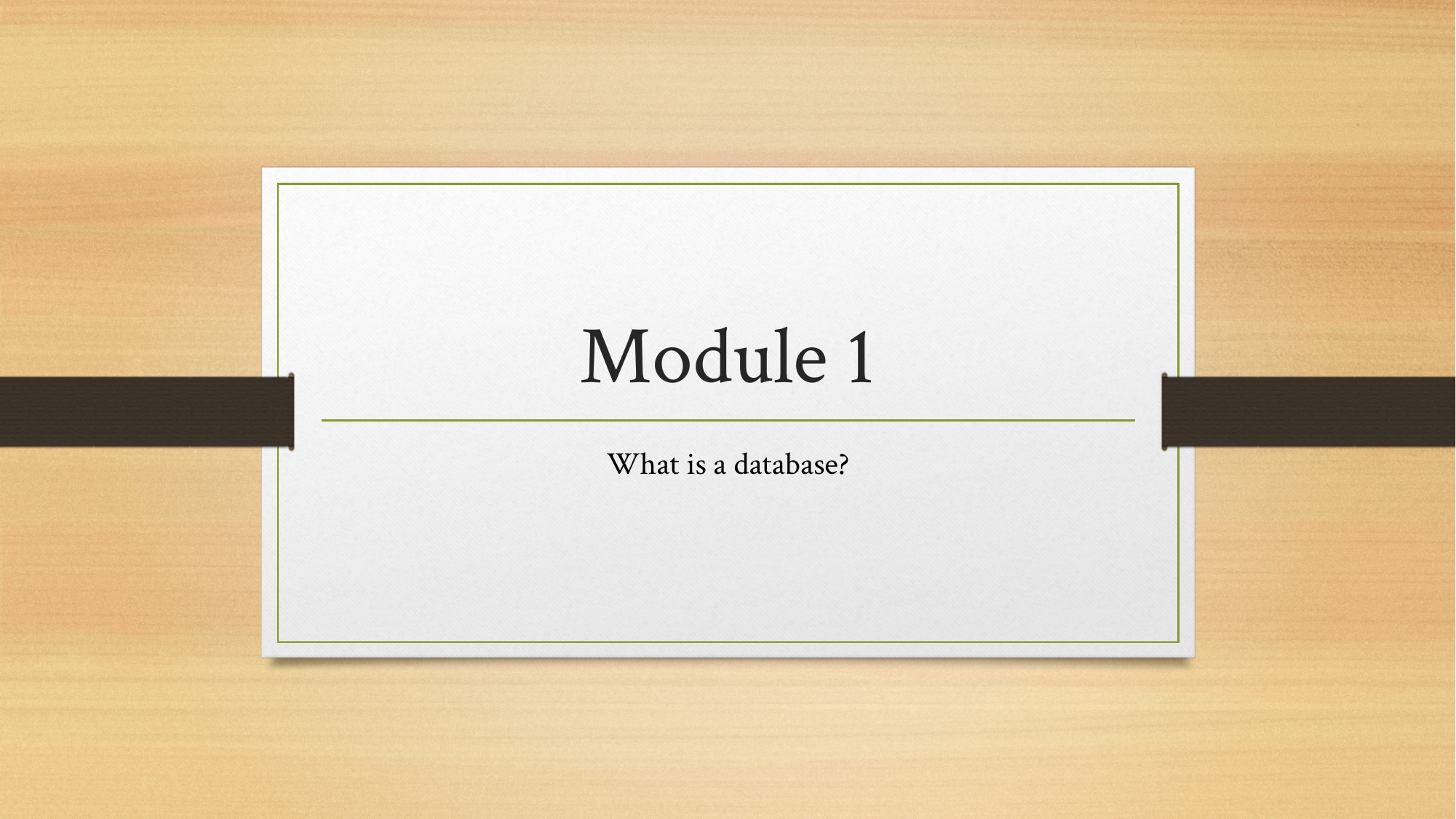

# Module 1
What is a database?